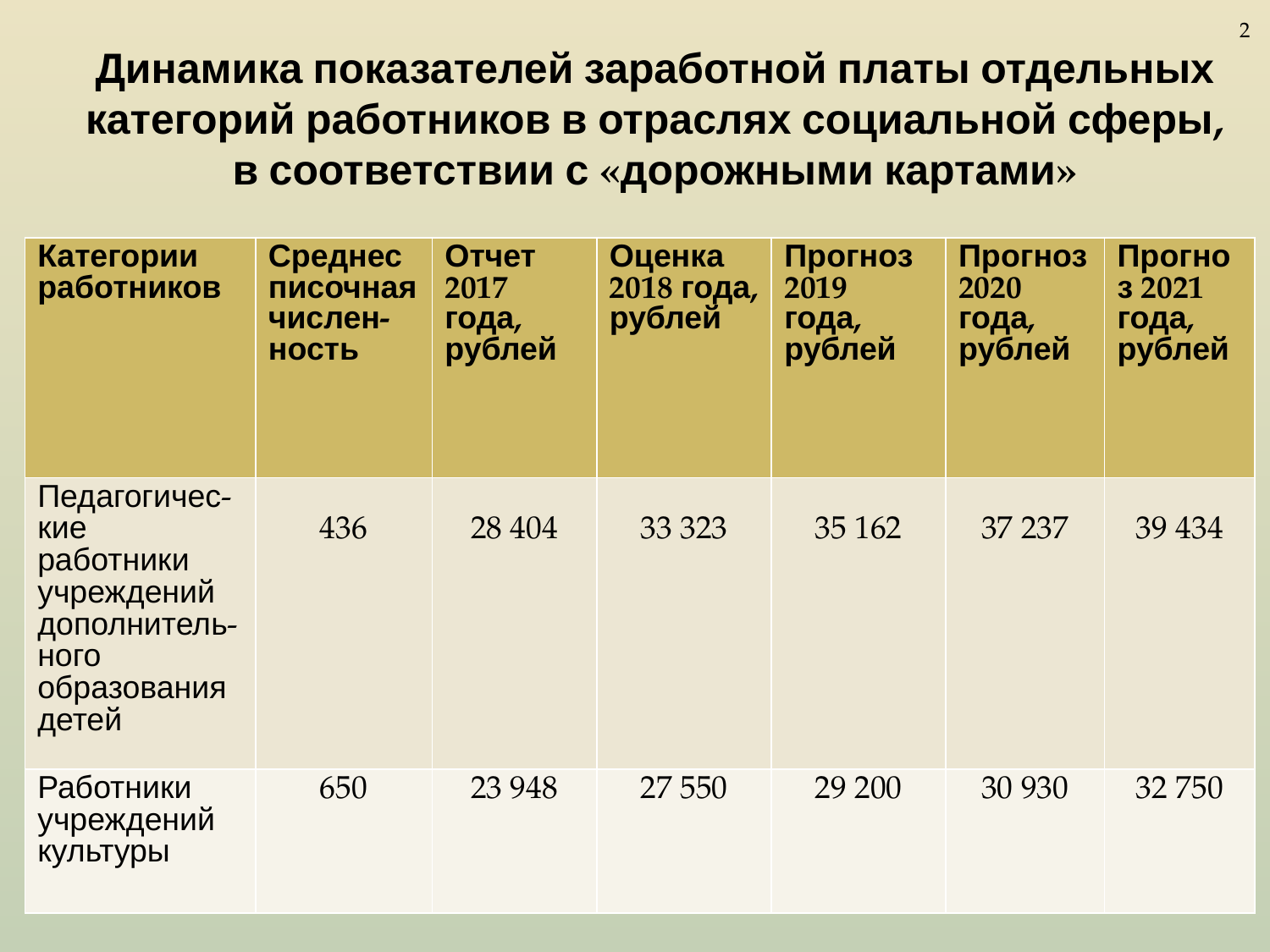

2
# Динамика показателей заработной платы отдельных категорий работников в отраслях социальной сферы, в соответствии с «дорожными картами»
| Категории работников | Среднесписочная числен-ность | Отчет 2017 года, рублей | Оценка 2018 года, рублей | Прогноз 2019 года, рублей | Прогноз 2020 года, рублей | Прогноз 2021 года, рублей |
| --- | --- | --- | --- | --- | --- | --- |
| Педагогичес-кие работники учреждений дополнитель-ного образования детей | 436 | 28 404 | 33 323 | 35 162 | 37 237 | 39 434 |
| Работники учреждений культуры | 650 | 23 948 | 27 550 | 29 200 | 30 930 | 32 750 |